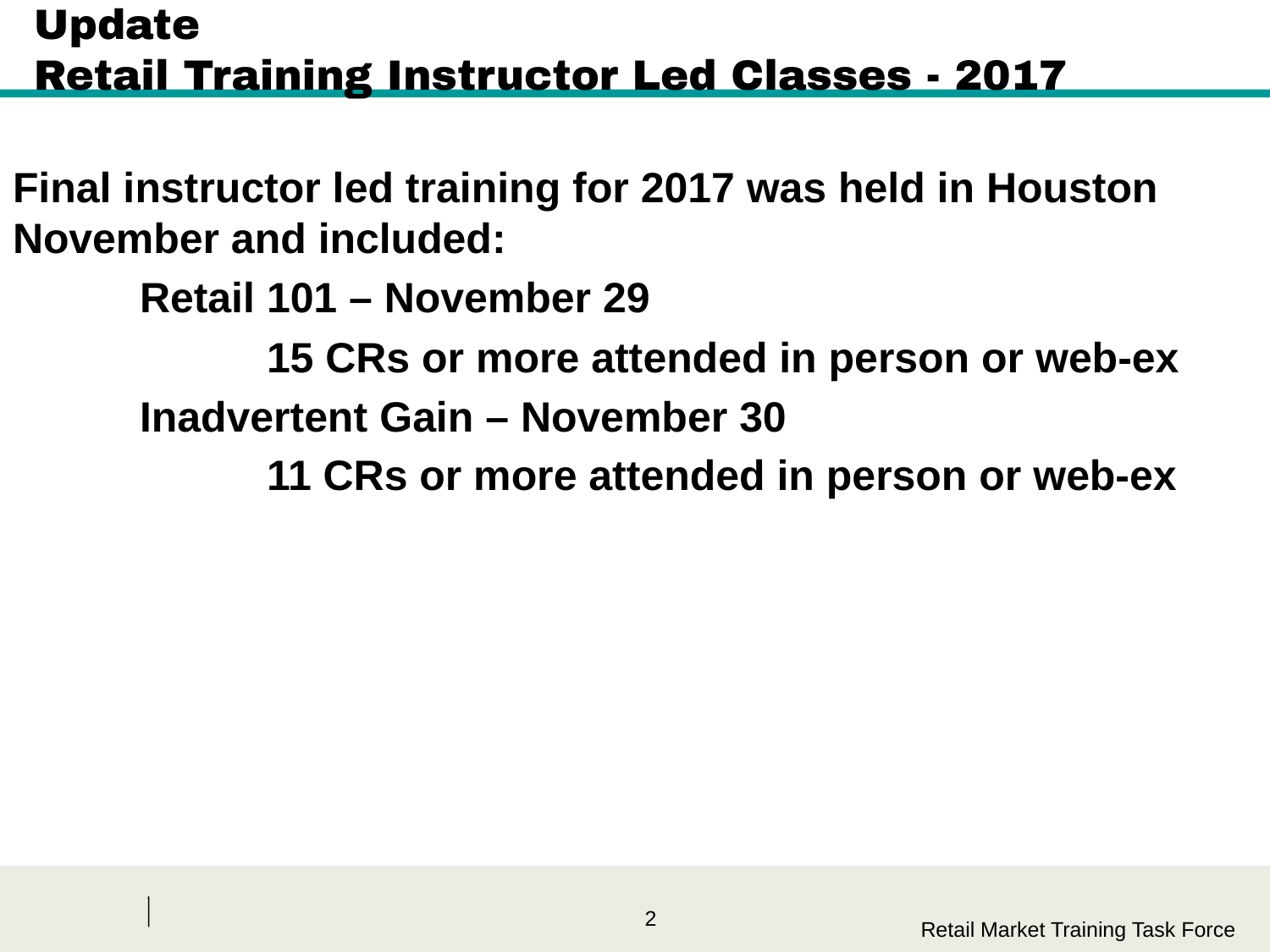

# Update Retail Training Instructor Led Classes - 2017

Final instructor led training for 2017 was held in Houston November and included:
	Retail 101 – November 29
		15 CRs or more attended in person or web-ex
	Inadvertent Gain – November 30
		11 CRs or more attended in person or web-ex

Retail Market Training Task Force